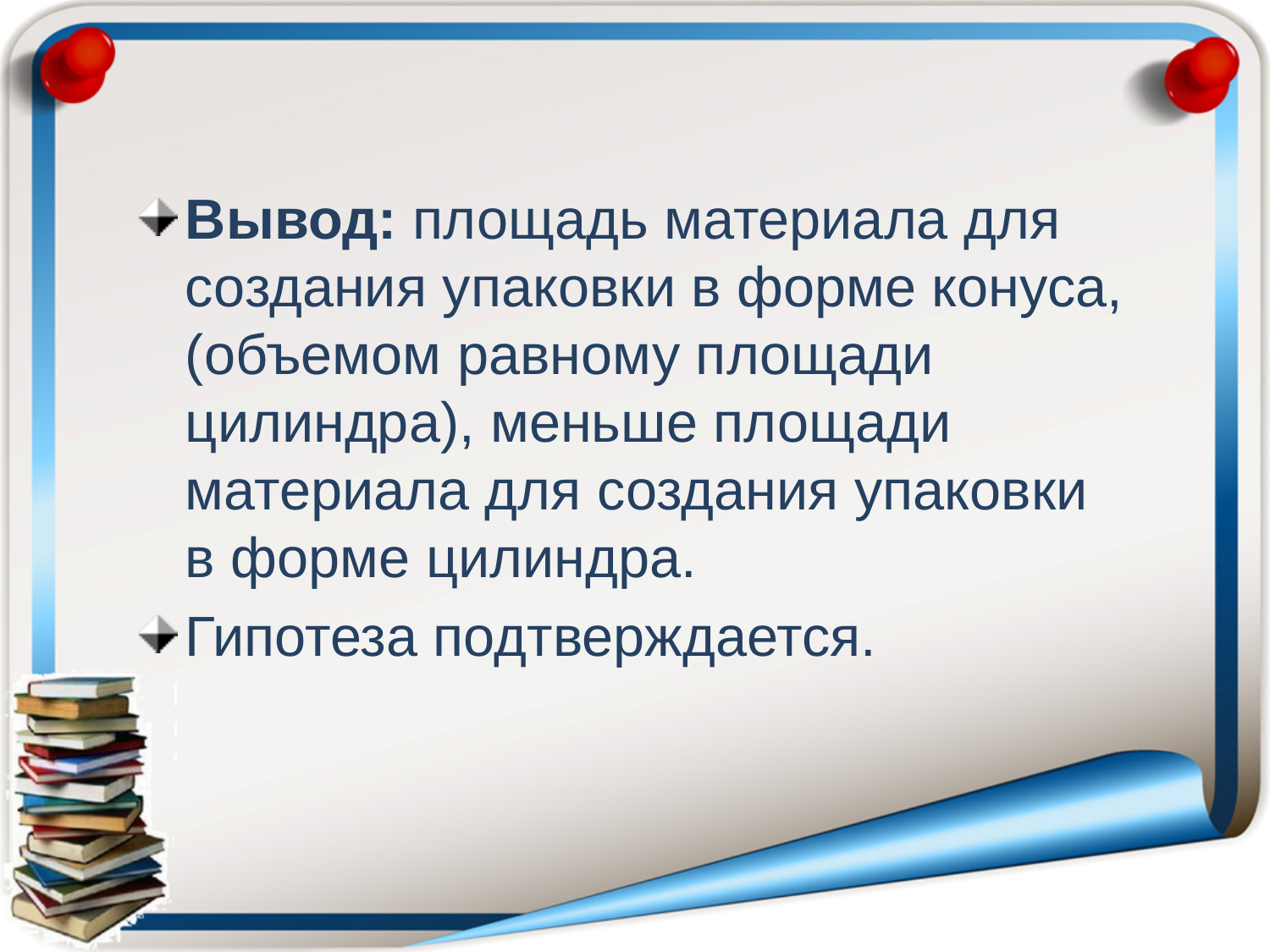

Вывод: площадь материала для создания упаковки в форме конуса, (объемом равному площади цилиндра), меньше площади материала для создания упаковки в форме цилиндра.
Гипотеза подтверждается.